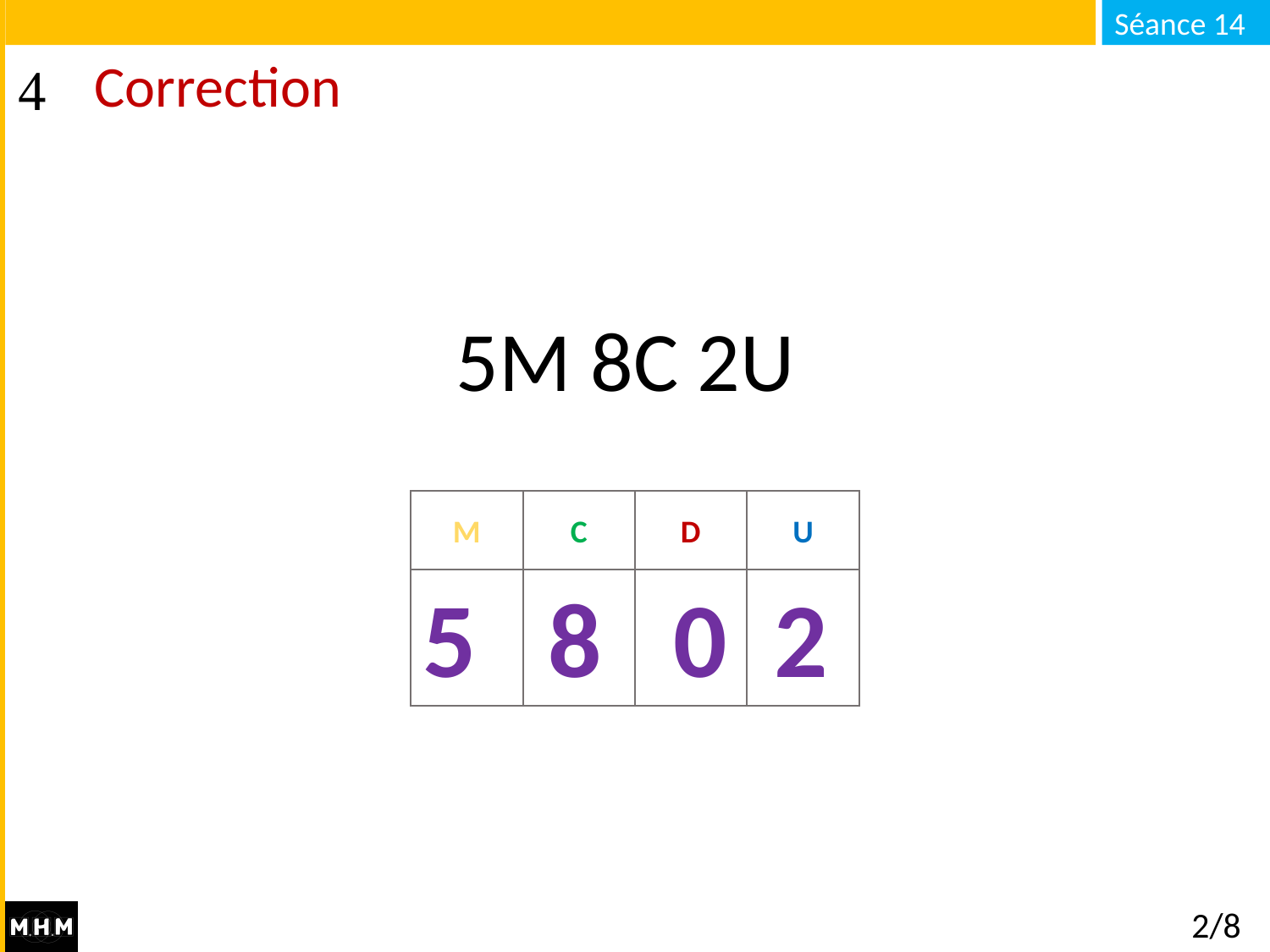

# Correction
5M 8C 2U
M
C
D
U

5   8   0  2
2/8